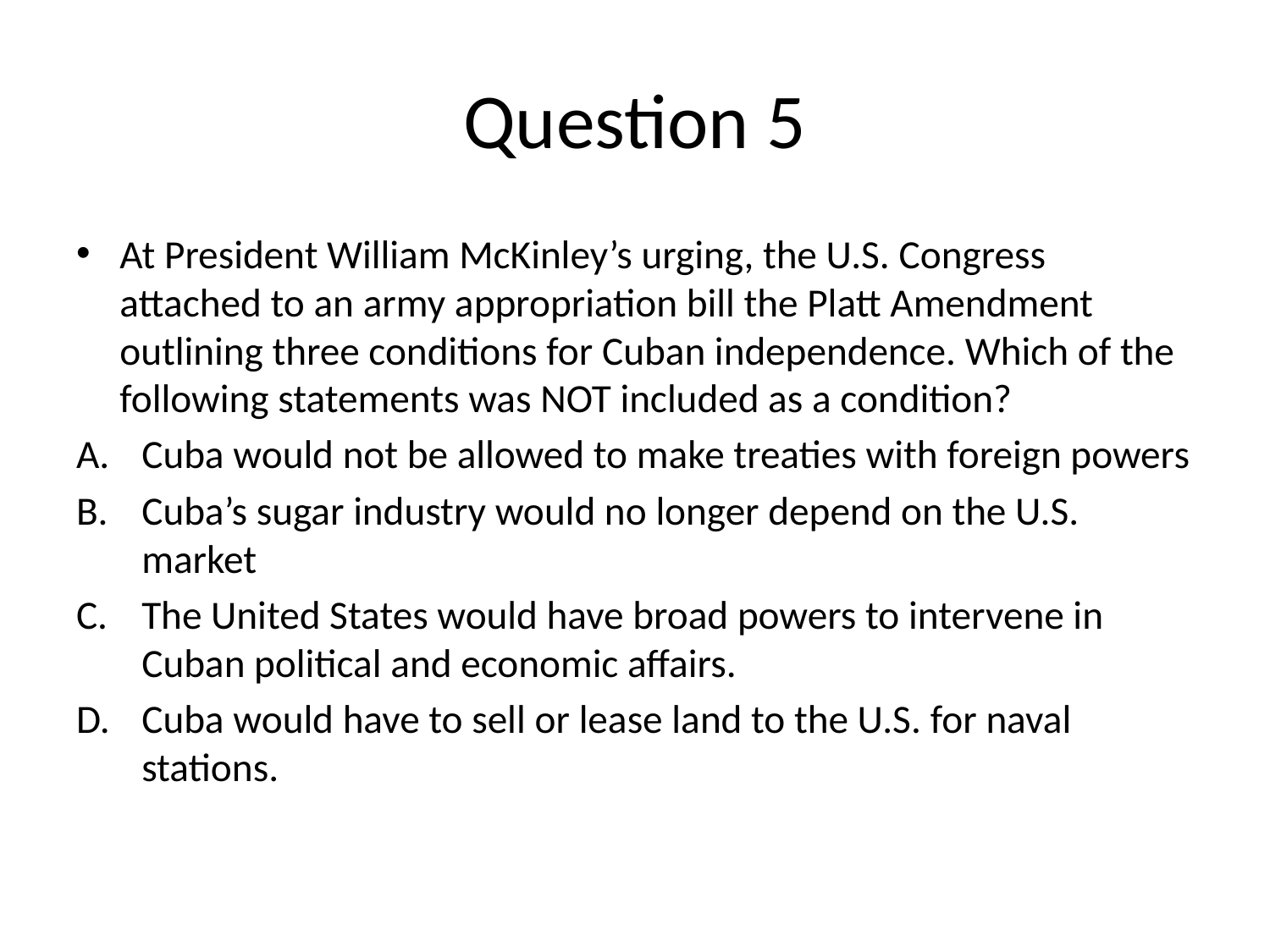

# Question 5
At President William McKinley’s urging, the U.S. Congress attached to an army appropriation bill the Platt Amendment outlining three conditions for Cuban independence. Which of the following statements was NOT included as a condition?
Cuba would not be allowed to make treaties with foreign powers
Cuba’s sugar industry would no longer depend on the U.S. market
The United States would have broad powers to intervene in Cuban political and economic affairs.
Cuba would have to sell or lease land to the U.S. for naval stations.